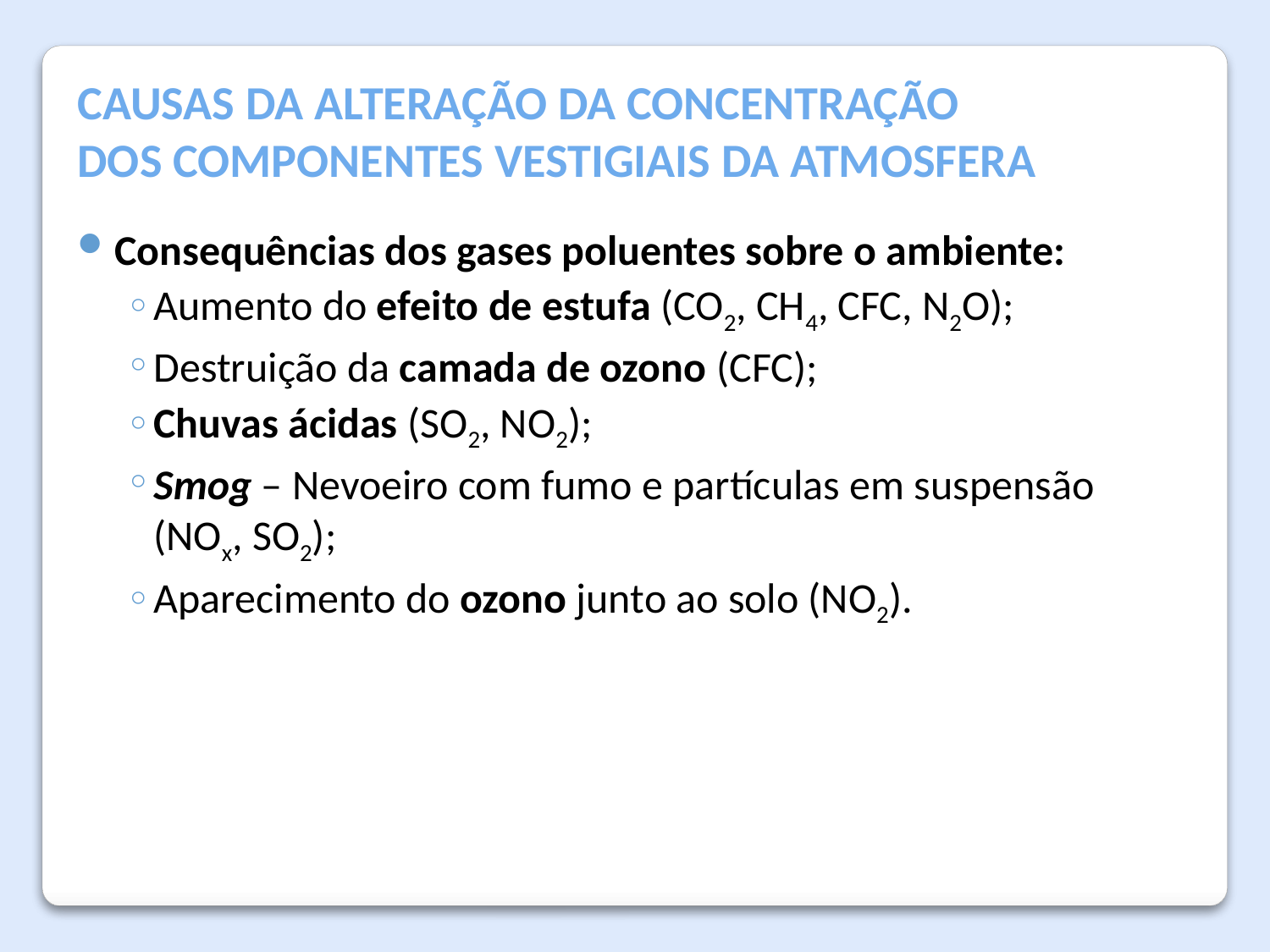

Causas da alteração da concentração
dos componentes vestigiais da atmosfera
Consequências dos gases poluentes sobre o ambiente:
Aumento do efeito de estufa (CO2, CH4, CFC, N2O);
Destruição da camada de ozono (CFC);
Chuvas ácidas (SO2, NO2);
Smog – Nevoeiro com fumo e partículas em suspensão ­ (NOx, SO2);
Aparecimento do ozono junto ao solo (NO2).